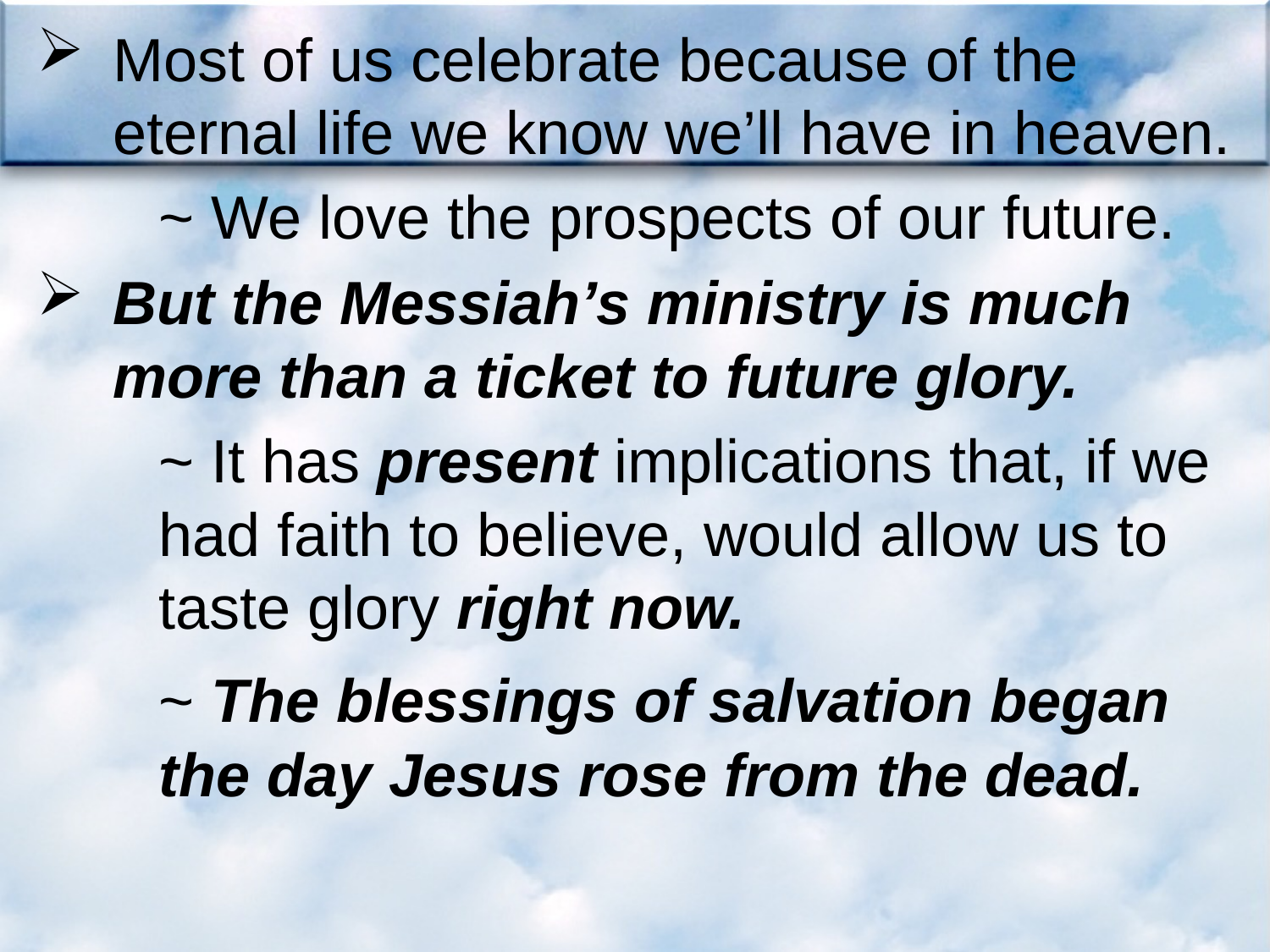

Most of us celebrate because of the eternal life we know we’ll have in heaven.
	~ We love the prospects of our future.
But the Messiah’s ministry is much more than a ticket to future glory.
	~ It has present implications that, if we 		had faith to believe, would allow us to 		taste glory right now.
	~ The blessings of salvation began 		the day Jesus rose from the dead.